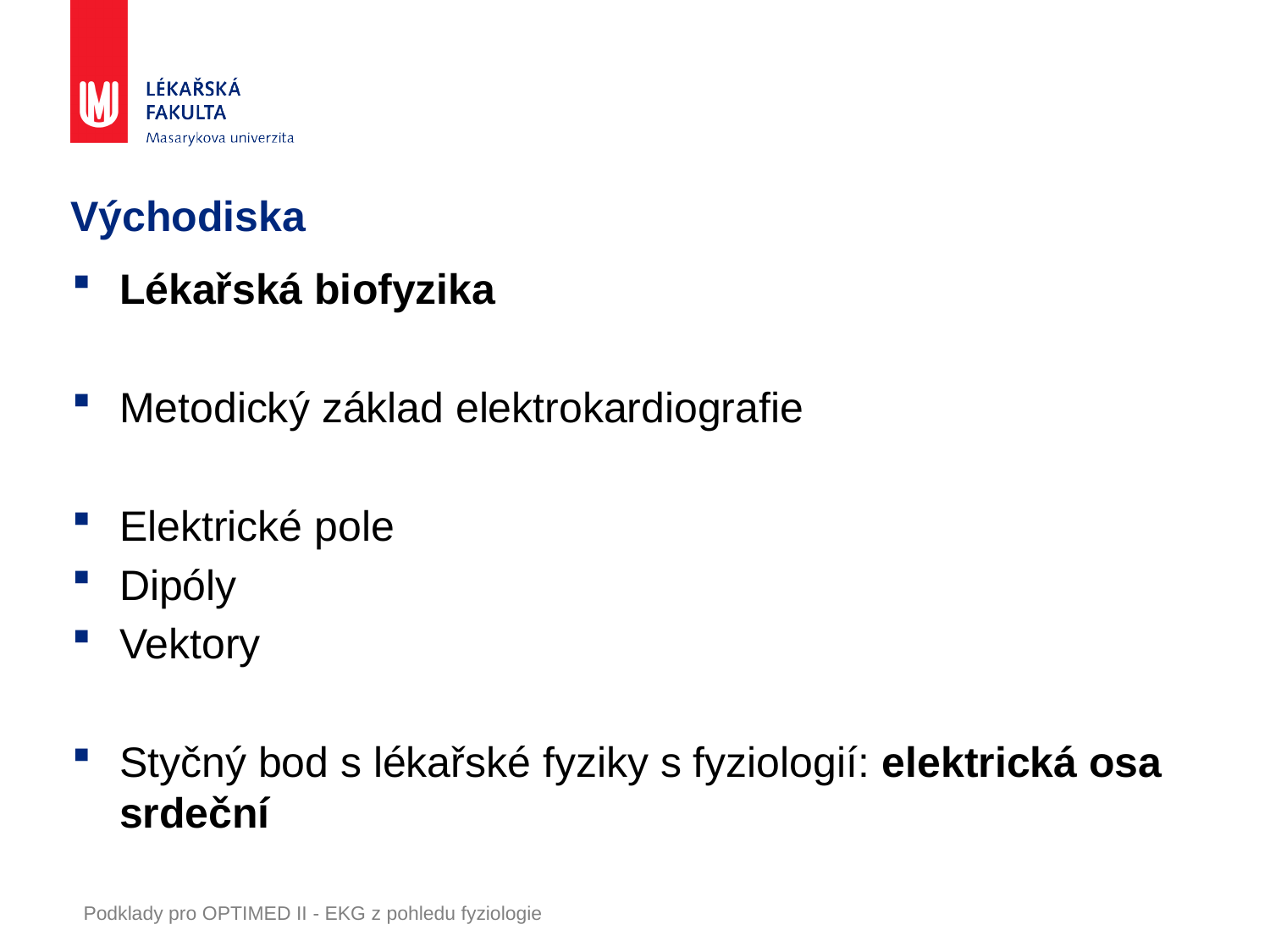

# Východiska
Lékařská biofyzika

Metodický základ elektrokardiografie

Elektrické pole
Dipóly
Vektory

Styčný bod s lékařské fyziky s fyziologií: elektrická osa srdeční

Podklady pro OPTIMED II - EKG z pohledu fyziologie